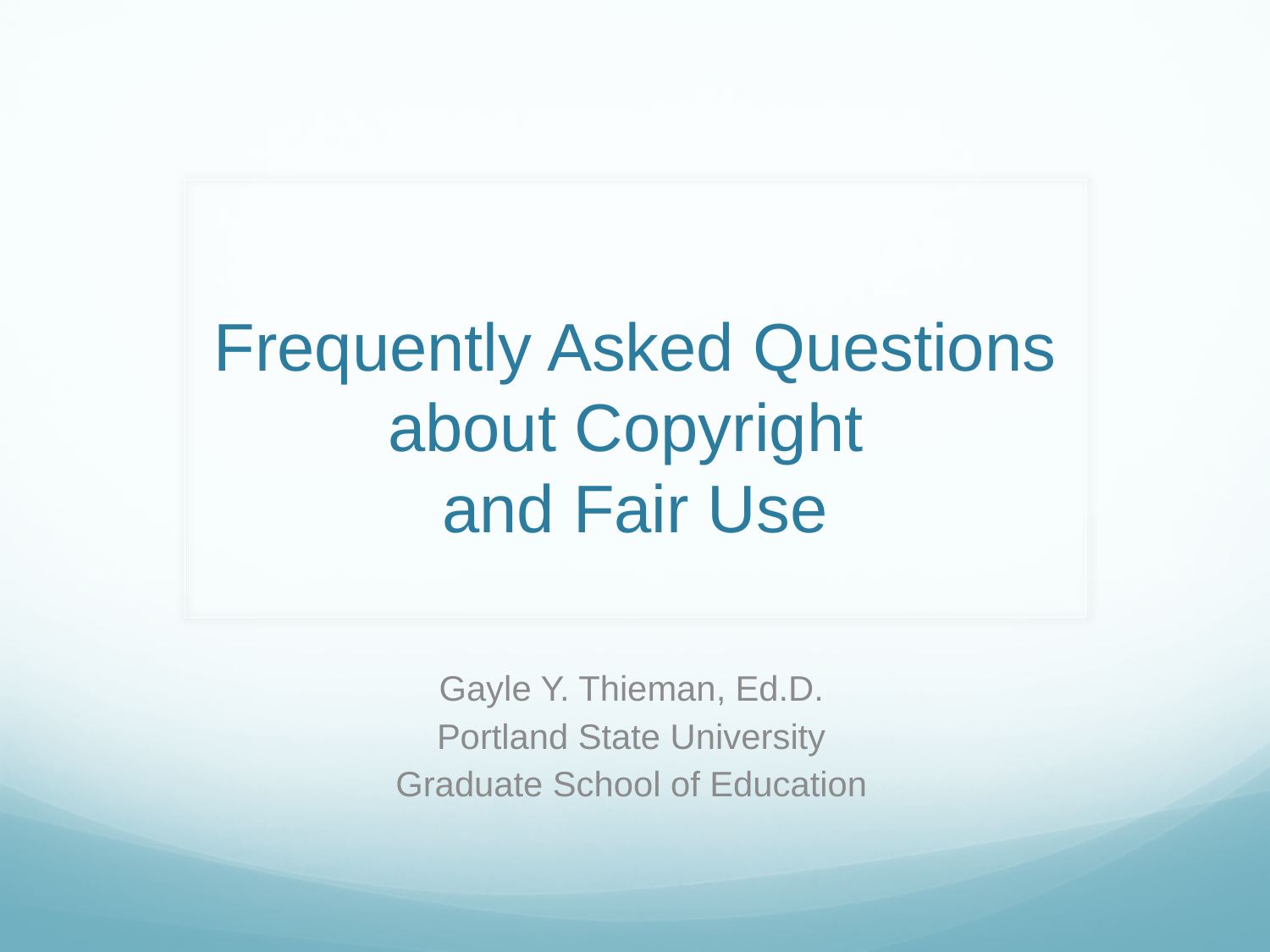

# Frequently Asked Questions about Copyright and Fair Use

Gayle Y. Thieman, Ed.D.
Portland State University
Graduate School of Education